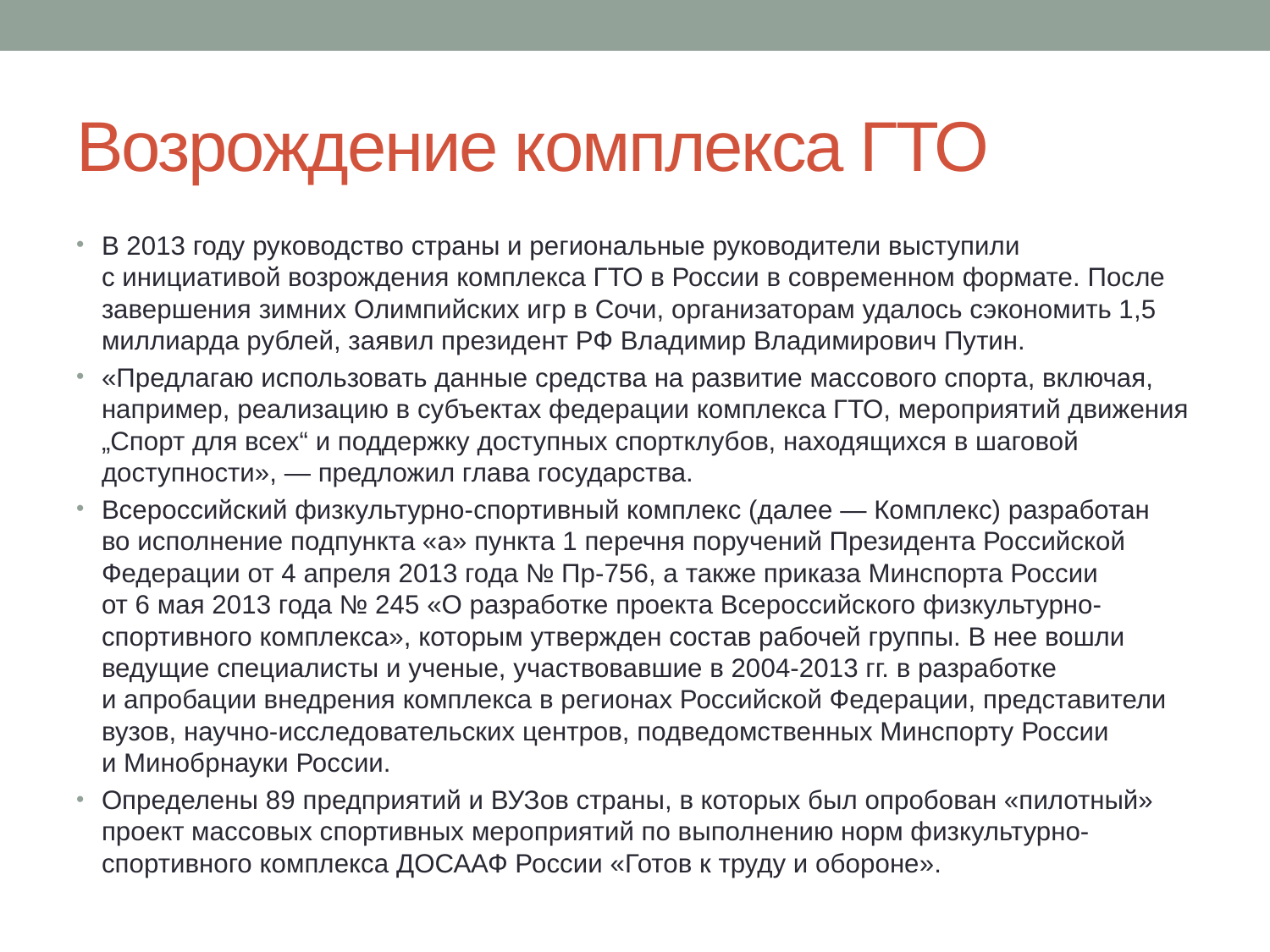

# Возрождение комплекса ГТО
В 2013 году руководство страны и региональные руководители выступили с инициативой возрождения комплекса ГТО в России в современном формате. После завершения зимних Олимпийских игр в Сочи, организаторам удалось сэкономить 1,5 миллиарда рублей, заявил президент РФ Владимир Владимирович Путин.
«Предлагаю использовать данные средства на развитие массового спорта, включая, например, реализацию в субъектах федерации комплекса ГТО, мероприятий движения „Спорт для всех“ и поддержку доступных спортклубов, находящихся в шаговой доступности», — предложил глава государства.
Всероссийский физкультурно-спортивный комплекс (далее — Комплекс) разработан во исполнение подпункта «а» пункта 1 перечня поручений Президента Российской Федерации от 4 апреля 2013 года № Пр-756, а также приказа Минспорта России от 6 мая 2013 года № 245 «О разработке проекта Всероссийского физкультурно-спортивного комплекса», которым утвержден состав рабочей группы. В нее вошли ведущие специалисты и ученые, участвовавшие в 2004-2013 гг. в разработке и апробации внедрения комплекса в регионах Российской Федерации, представители вузов, научно-исследовательских центров, подведомственных Минспорту России и Минобрнауки России.
Определены 89 предприятий и ВУЗов страны, в которых был опробован «пилотный» проект массовых спортивных мероприятий по выполнению норм физкультурно-спортивного комплекса ДОСААФ России «Готов к труду и обороне».